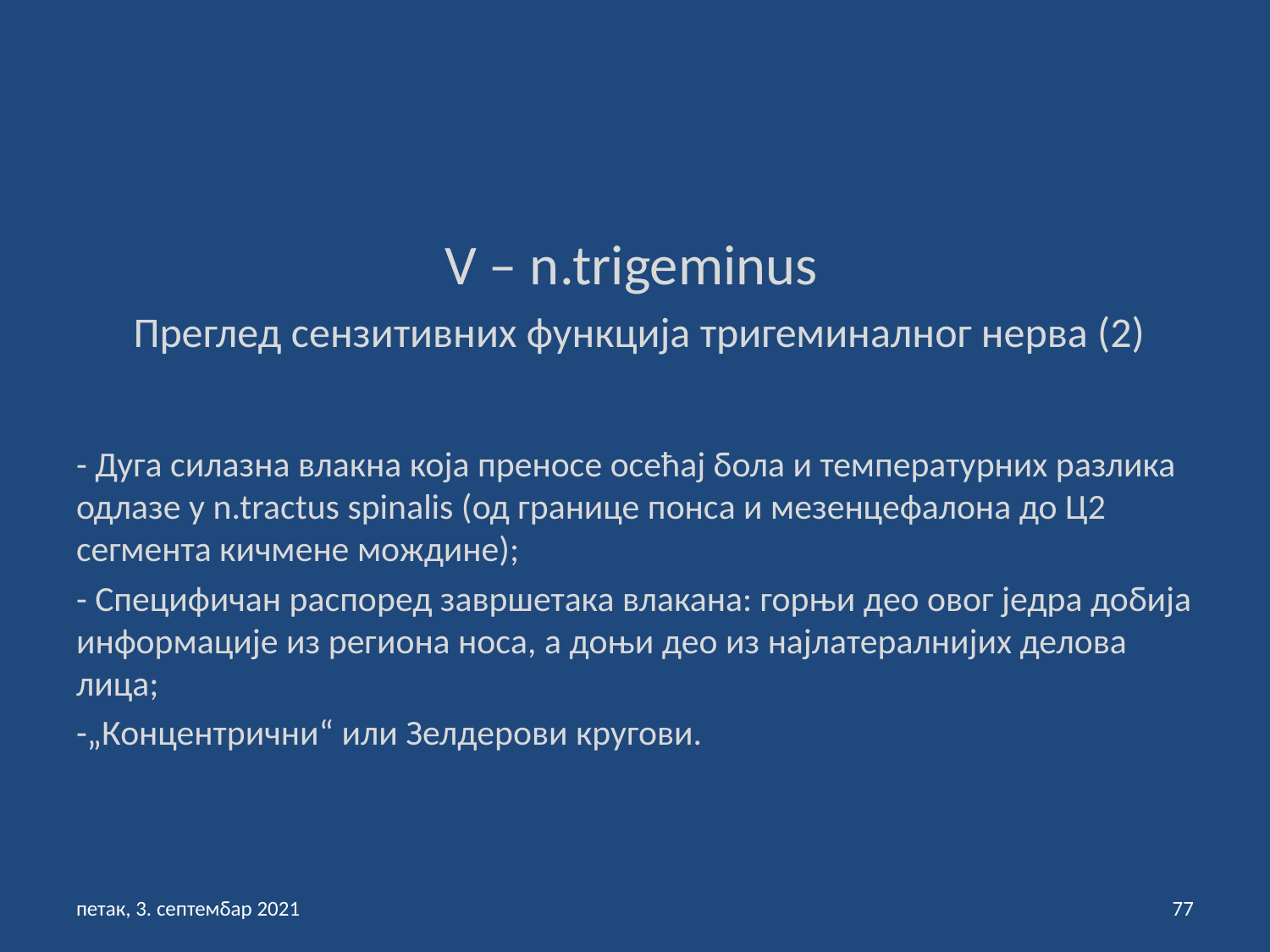

V – n.trigeminus
      Преглед сензитивних функција тригеминалног нерва (2)

- Дуга силазна влакна која преносе осећај бола и температурних разлика одлазе у n.tractus spinalis (од границе понса и мезенцефалона до Ц2 сегмента кичмене мождине);
- Специфичан распоред завршетака влакана: горњи део овог једра добија информације из региона носа, а доњи део из најлатералнијих делова лица;
-„Концентрични“ или Зелдерови кругови.
петак, 3. септембар 2021
77